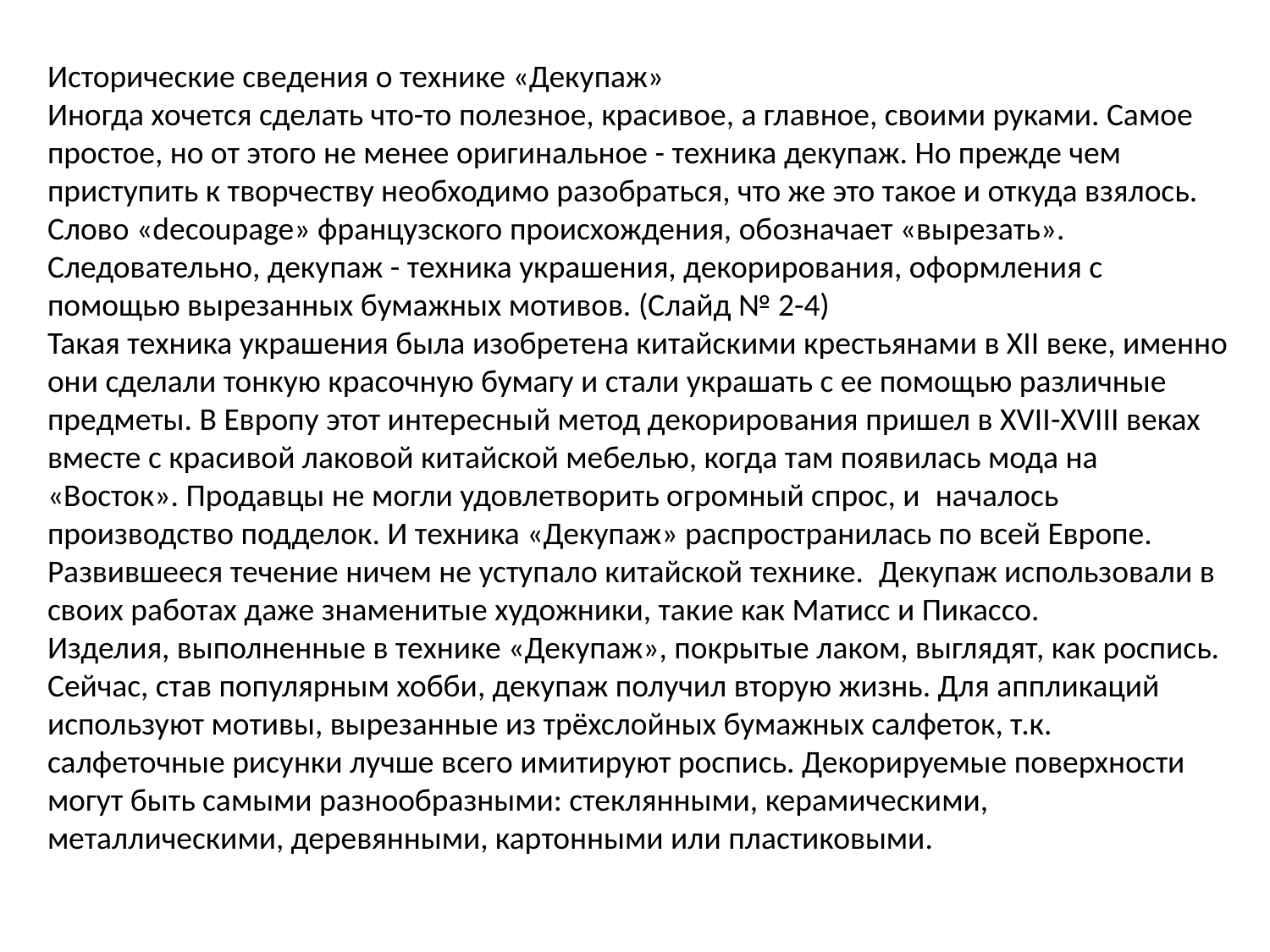

Исторические сведения о технике «Декупаж»
Иногда хочется сделать что-то полезное, красивое, а главное, своими руками. Самое простое, но от этого не менее оригинальное - техника декупаж. Но прежде чем приступить к творчеству необходимо разобраться, что же это такое и откуда взялось.
Слово «decoupage» французского происхождения, обозначает «вырезать». Следовательно, декупаж - техника украшения, декорирования, оформления с помощью вырезанных бумажных мотивов. (Слайд № 2-4)
Такая техника украшения была изобретена китайскими крестьянами в XII веке, именно они сделали тонкую красочную бумагу и стали украшать с ее помощью различные предметы. В Европу этот интересный метод декорирования пришел в XVII-XVIII веках вместе с красивой лаковой китайской мебелью, когда там появилась мода на «Восток». Продавцы не могли удовлетворить огромный спрос, и  началось производство подделок. И техника «Декупаж» распространилась по всей Европе. Развившееся течение ничем не уступало китайской технике.  Декупаж использовали в своих работах даже знаменитые художники, такие как Матисс и Пикассо.
Изделия, выполненные в технике «Декупаж», покрытые лаком, выглядят, как роспись. Сейчас, став популярным хобби, декупаж получил вторую жизнь. Для аппликаций используют мотивы, вырезанные из трёхслойных бумажных салфеток, т.к. салфеточные рисунки лучше всего имитируют роспись. Декорируемые поверхности могут быть самыми разнообразными: стеклянными, керамическими, металлическими, деревянными, картонными или пластиковыми.